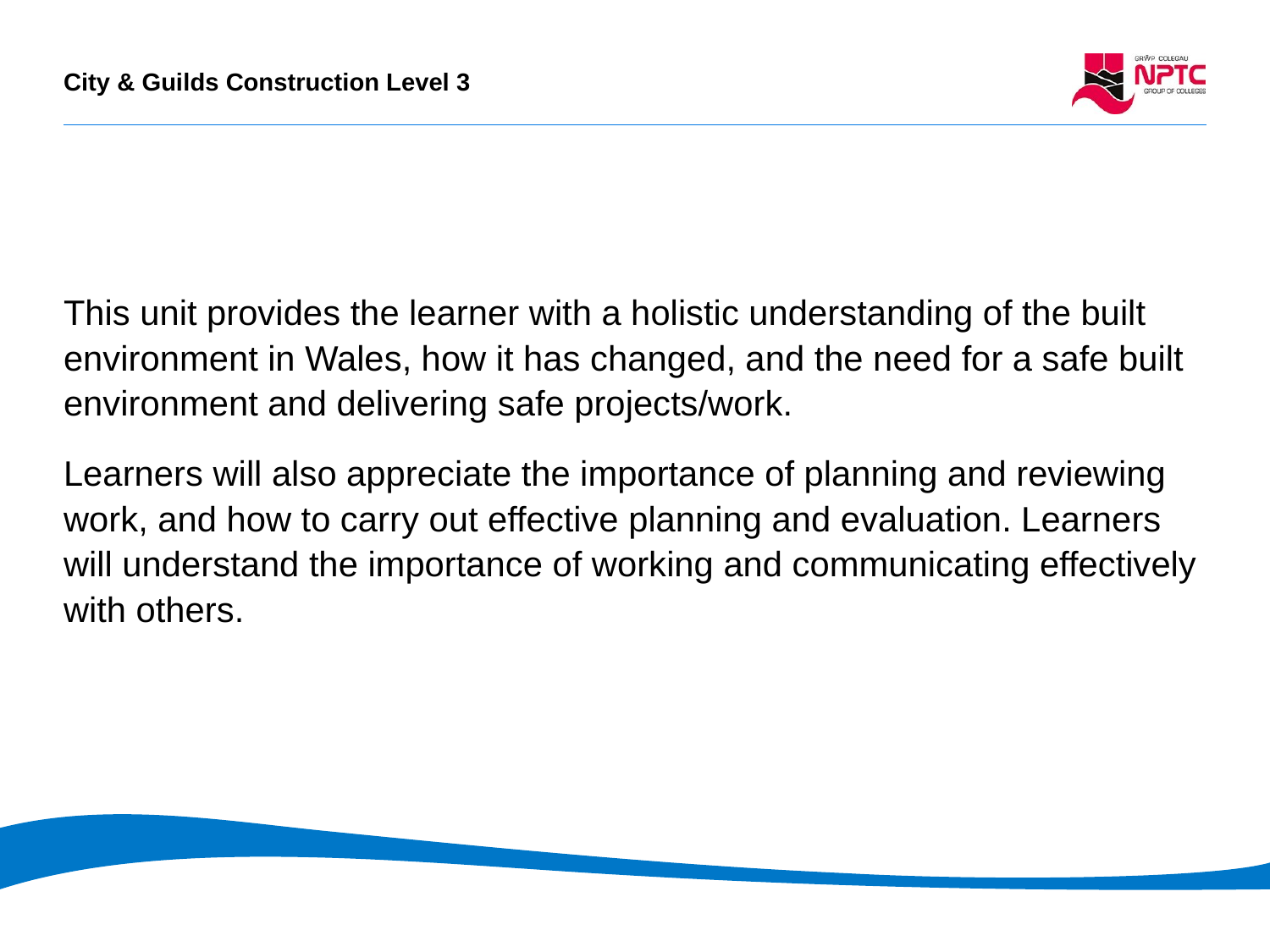

#

This unit provides the learner with a holistic understanding of the built environment in Wales, how it has changed, and the need for a safe built environment and delivering safe projects/work.
Learners will also appreciate the importance of planning and reviewing work, and how to carry out effective planning and evaluation. Learners will understand the importance of working and communicating effectively with others.